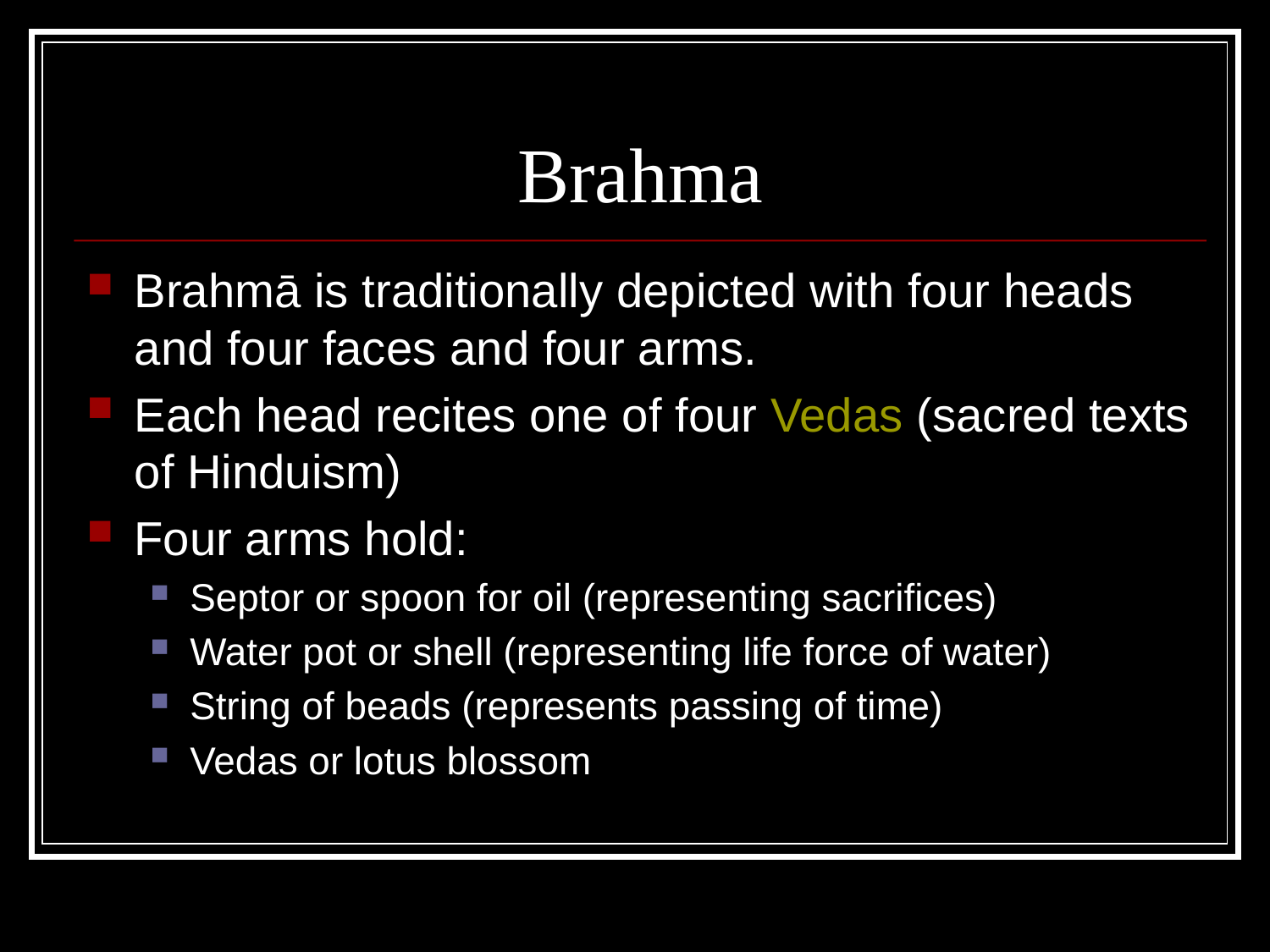

# Brahma
Brahmā is traditionally depicted with four heads and four faces and four arms.
Each head recites one of four Vedas (sacred texts of Hinduism)
Four arms hold:
Septor or spoon for oil (representing sacrifices)
Water pot or shell (representing life force of water)
String of beads (represents passing of time)
Vedas or lotus blossom